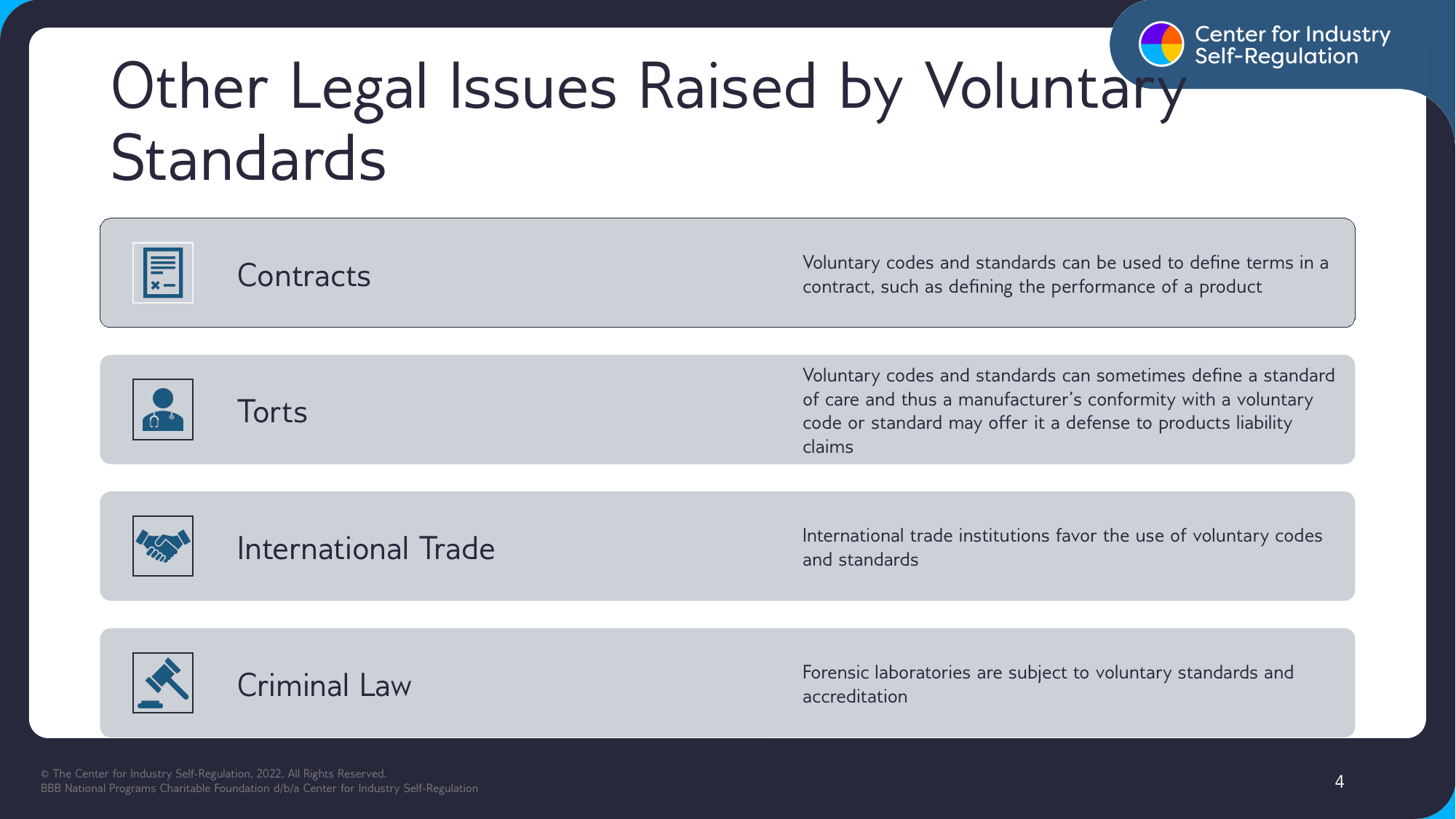

# Other Legal Issues Raised by Voluntary Standards
Contracts​
Voluntary codes and standards can be used to define terms in a contract, such as defining the performance of a product​
Torts​
Voluntary codes and standards can sometimes define a standard of care and thus a manufacturer’s conformity with a voluntary code or standard may offer it a defense to products liability claims​
International Trade​
International trade institutions favor the use of voluntary codes and standards​
Criminal Law​
Forensic laboratories are subject to voluntary standards and accreditation
4